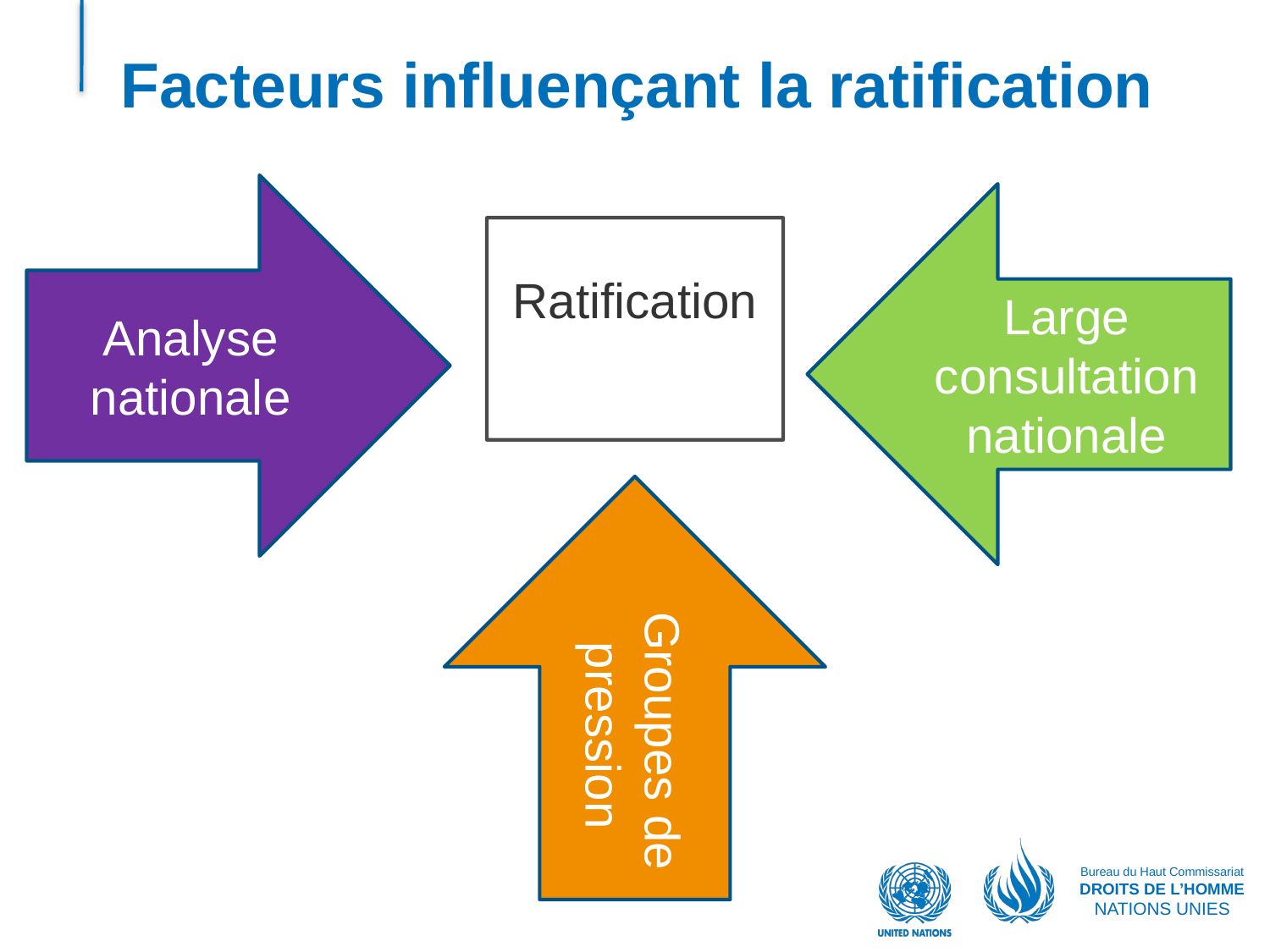

# Facteurs influençant la ratification
Analyse nationale

Large consultation nationale
Ratification

 Groupes de pression
Bureau du Haut Commissariat
DROITS DE L’HOMME
NATIONS UNIES